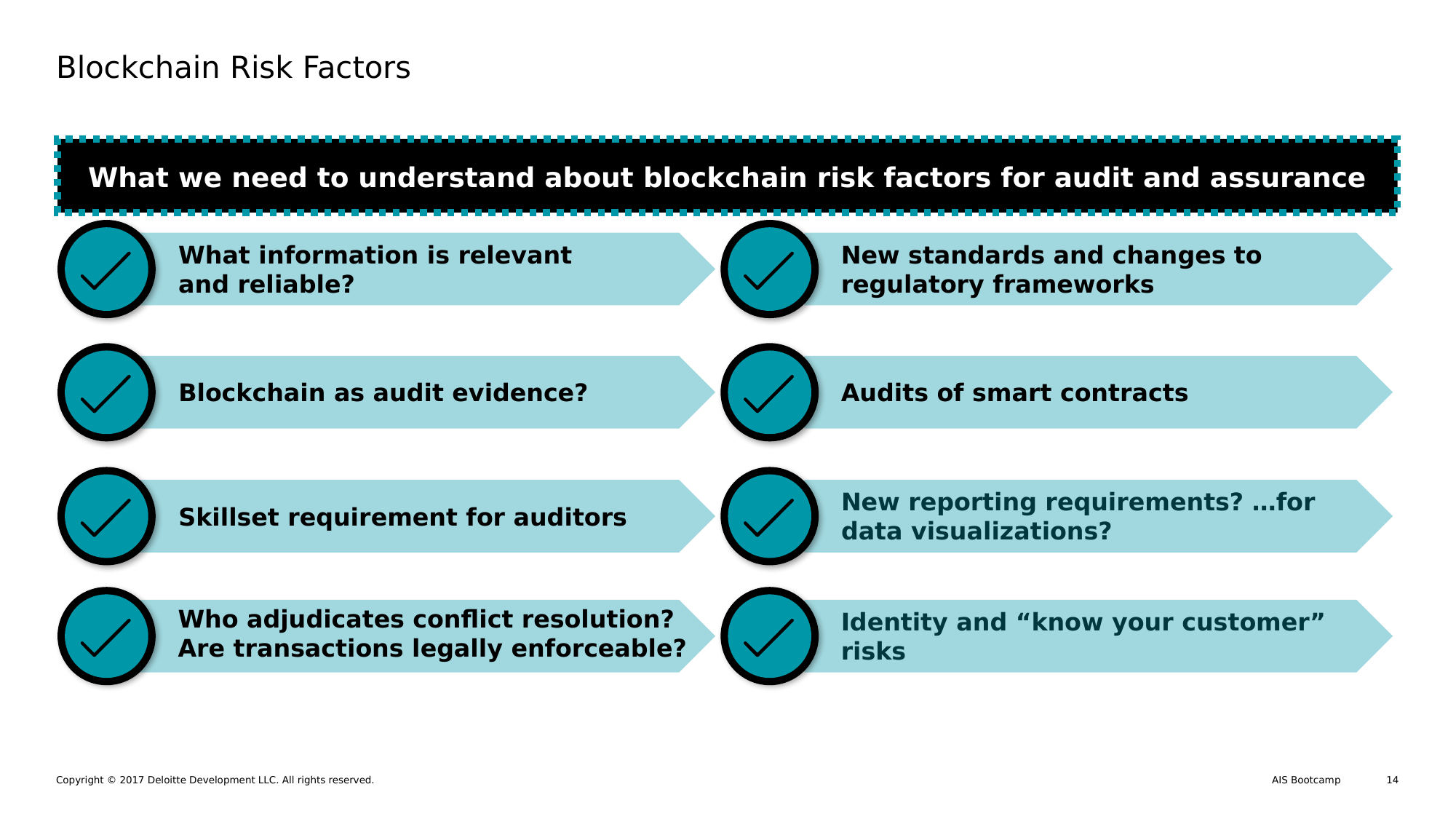

# Blockchain Risk Factors
What we need to understand about blockchain risk factors for audit and assurance

What information is relevant and reliable?
New standards and changes to regulatory frameworks

Blockchain as audit evidence?
Audits of smart contracts

Skillset requirement for auditors

Who adjudicates conflict resolution?
Are transactions legally enforceable?
New reporting requirements? …for
data visualizations?
Identity and “know your customer”
risks